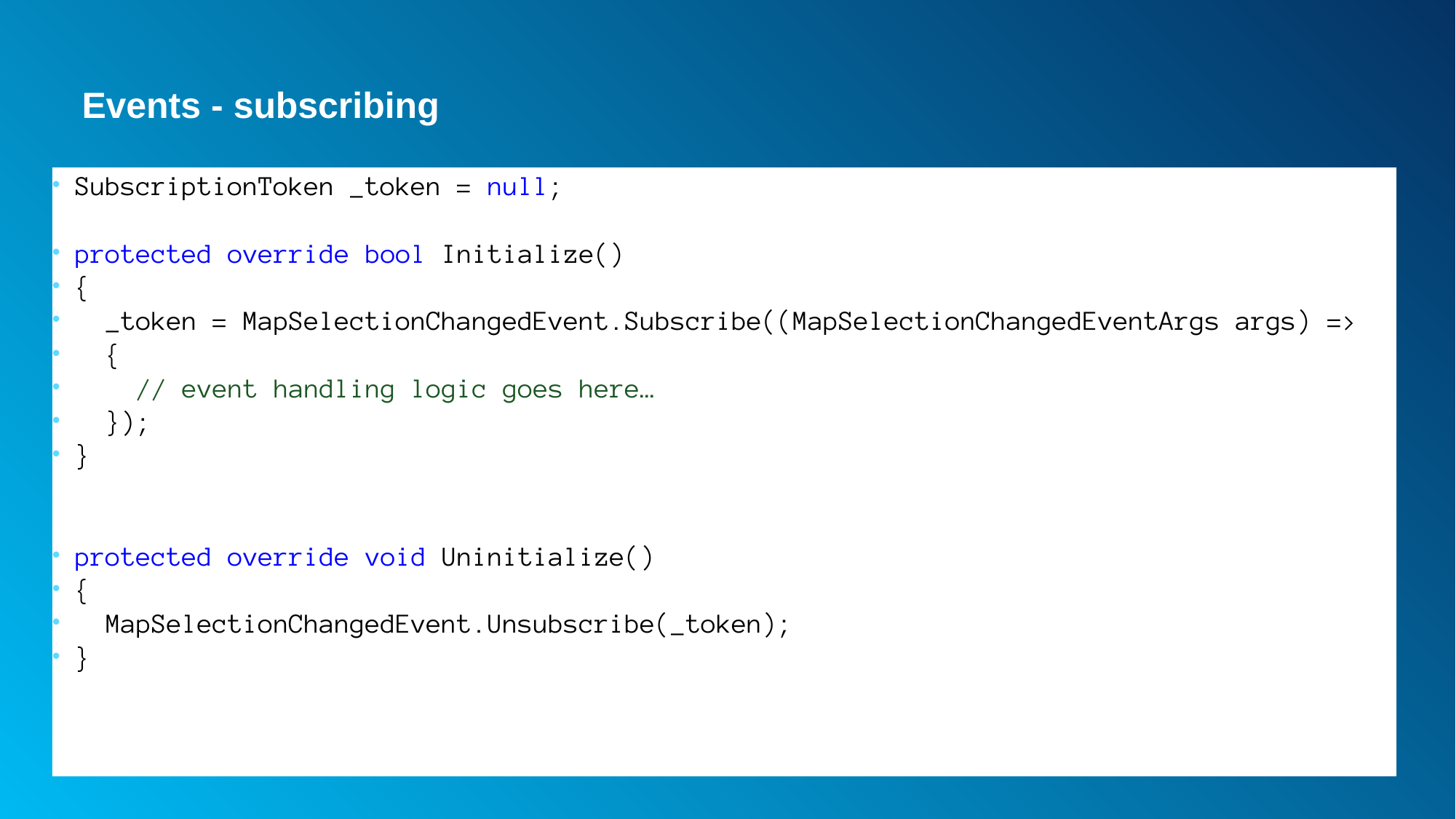

# Events - subscribing
 SubscriptionToken _token = null;
 protected override bool Initialize()
 {
   _token = MapSelectionChangedEvent.Subscribe((MapSelectionChangedEventArgs args) =>
   {
     // event handling logic goes here…
   });
 }

 protected override void Uninitialize()
 {
   MapSelectionChangedEvent.Unsubscribe(_token);
 }